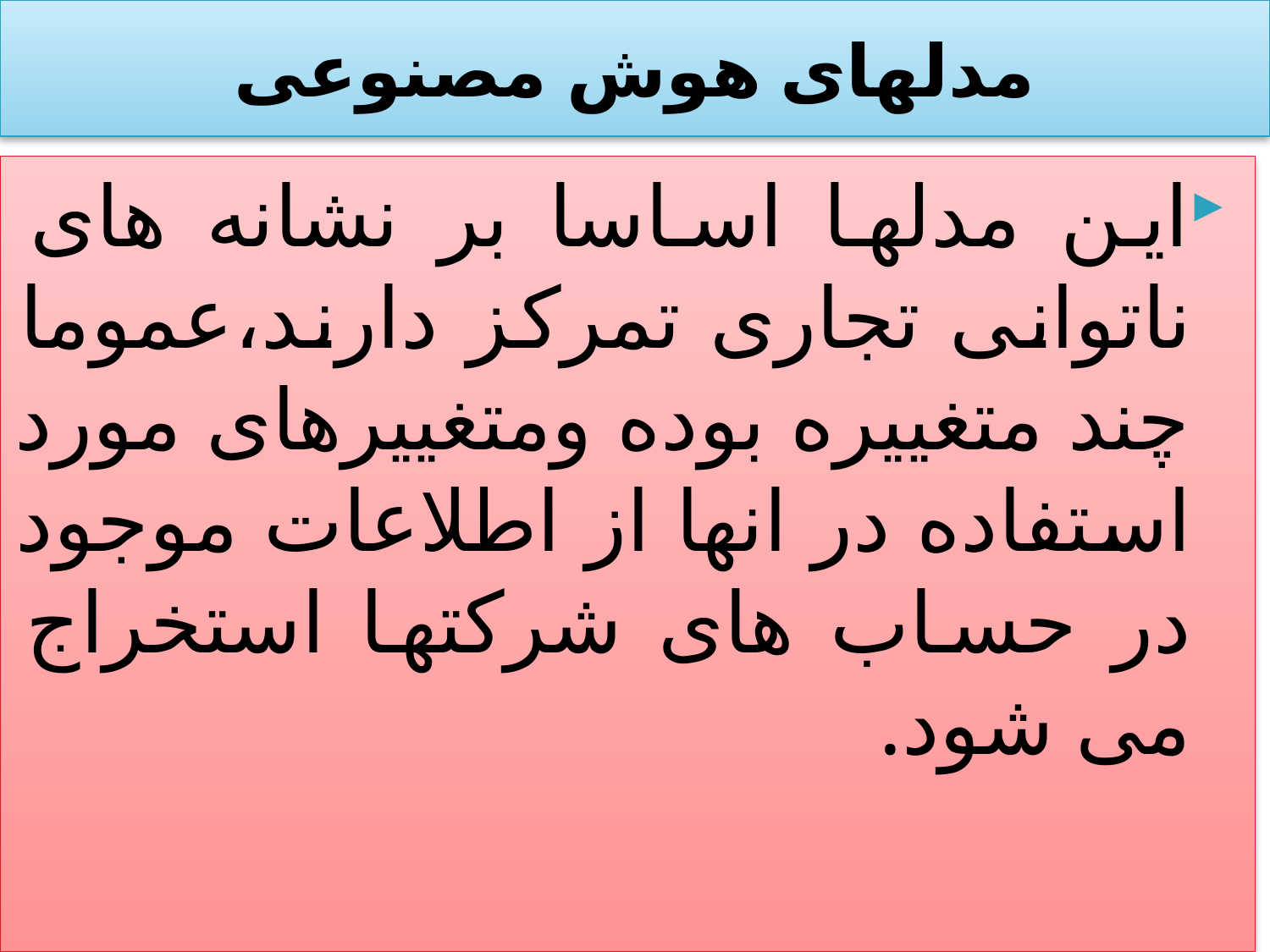

# مدلهای هوش مصنوعی
این مدلها اساسا بر نشانه های ناتوانی تجاری تمرکز دارند،عموما چند متغییره بوده ومتغییرهای مورد استفاده در انها از اطلاعات موجود در حساب های شرکتها استخراج می شود.